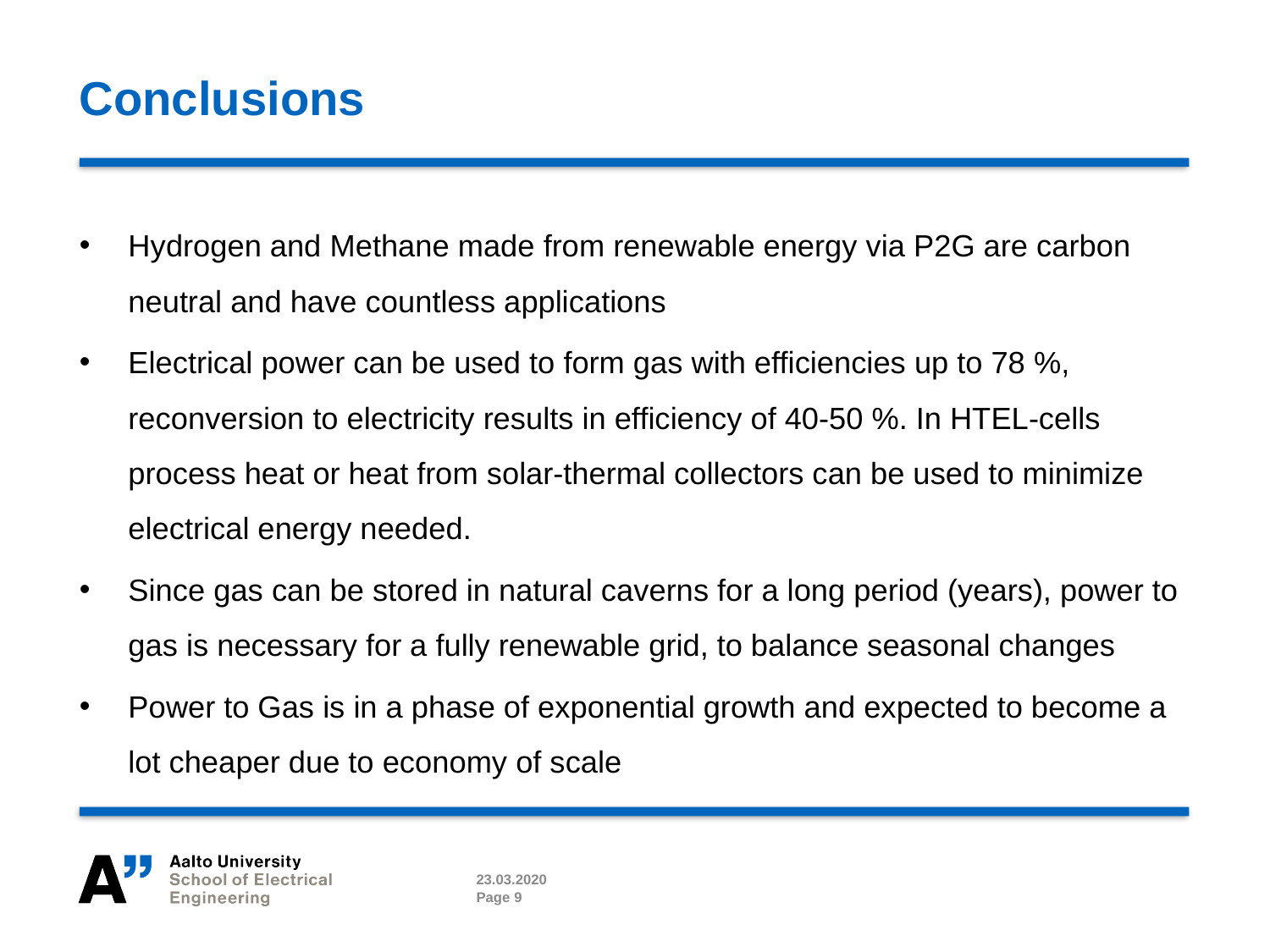

# Conclusions
Hydrogen and Methane made from renewable energy via P2G are carbon neutral and have countless applications
Electrical power can be used to form gas with efficiencies up to 78 %, reconversion to electricity results in efficiency of 40-50 %. In HTEL-cells process heat or heat from solar-thermal collectors can be used to minimize electrical energy needed.
Since gas can be stored in natural caverns for a long period (years), power to gas is necessary for a fully renewable grid, to balance seasonal changes
Power to Gas is in a phase of exponential growth and expected to become a lot cheaper due to economy of scale

23.03.2020
Page 9